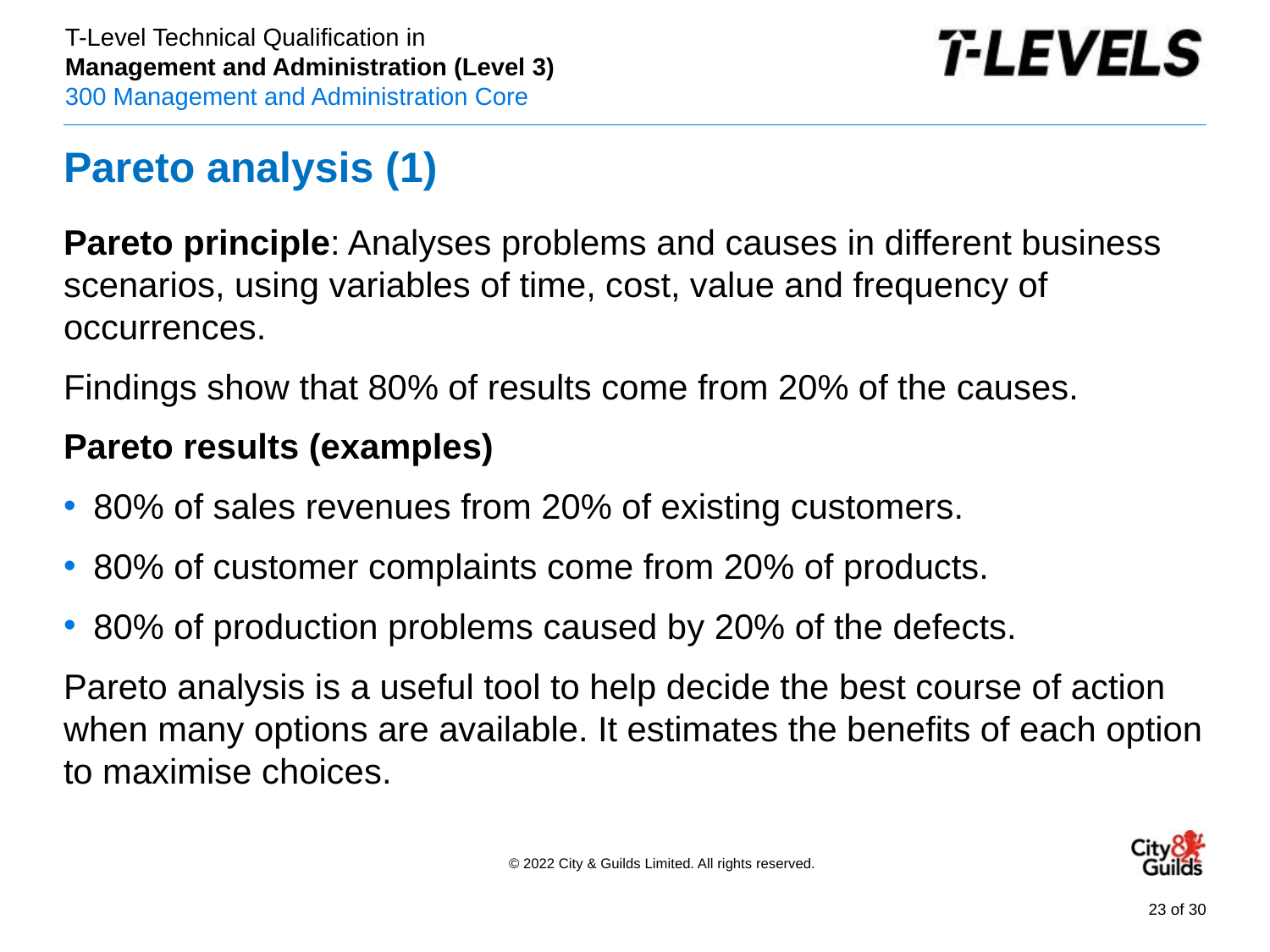

# Pareto analysis (1)
Pareto principle: Analyses problems and causes in different business scenarios, using variables of time, cost, value and frequency of occurrences.
Findings show that 80% of results come from 20% of the causes.
Pareto results (examples)
80% of sales revenues from 20% of existing customers.
80% of customer complaints come from 20% of products.
80% of production problems caused by 20% of the defects.
Pareto analysis is a useful tool to help decide the best course of action when many options are available. It estimates the benefits of each option to maximise choices.